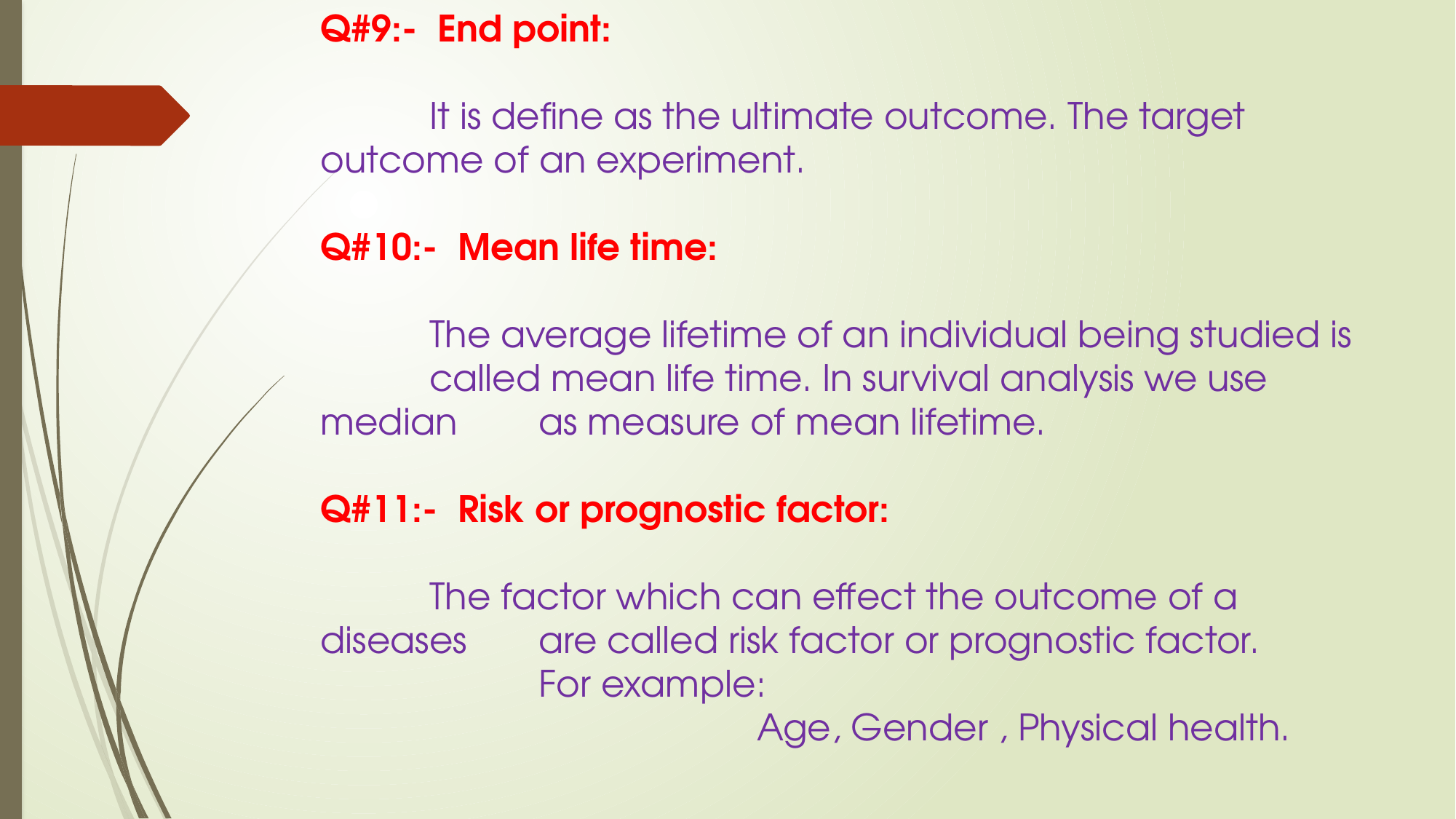

# Q#9:-  End point: It is define as the ultimate outcome. The target 	outcome of an experiment. Q#10:-  Mean life time: The average lifetime of an individual being studied is 	called mean life time. In survival analysis we use median 	as measure of mean lifetime. Q#11:-  Risk or prognostic factor: The factor which can effect the outcome of a diseases 	are called risk factor or prognostic factor. For example: Age, Gender , Physical health.